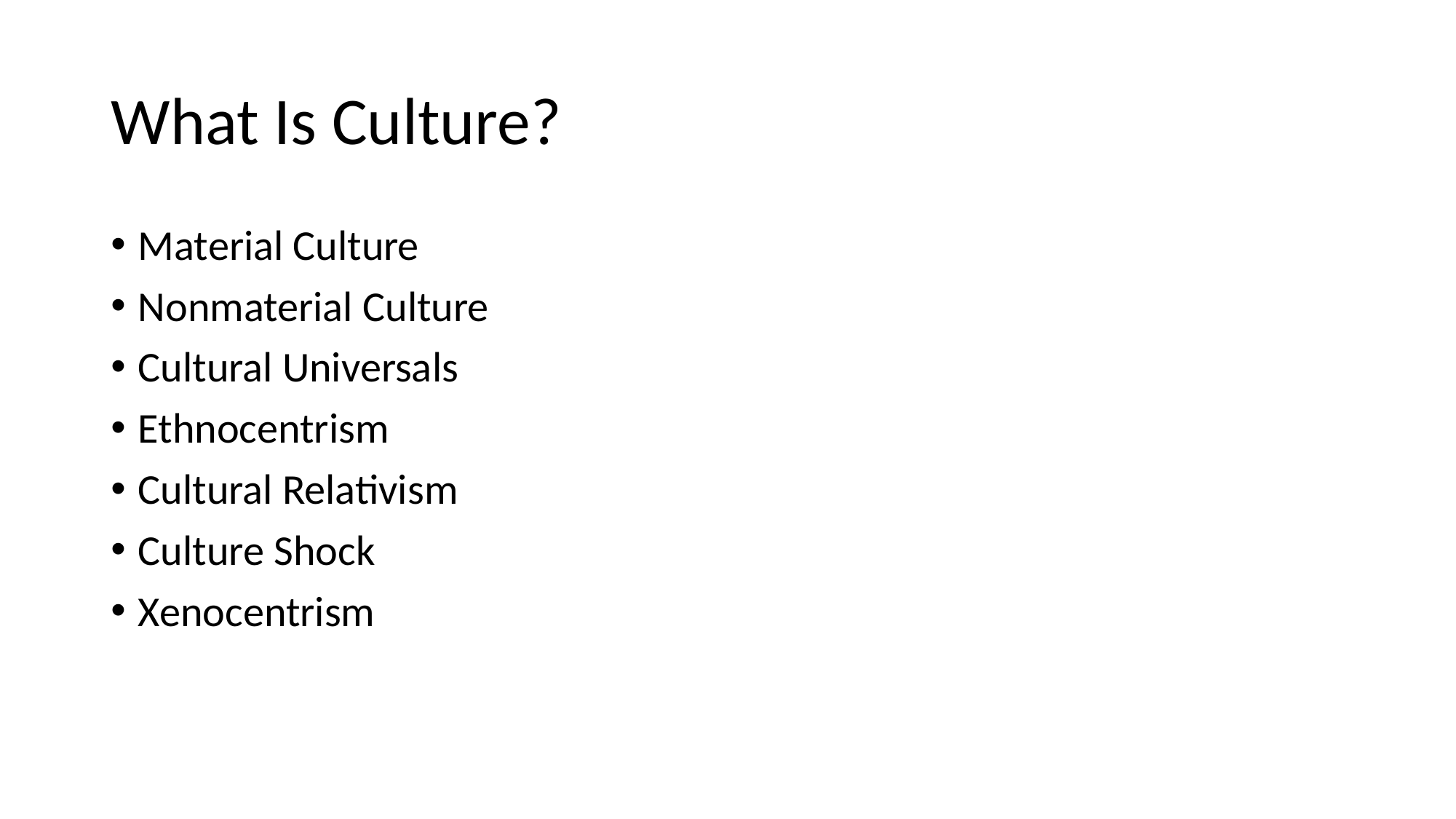

# What Is Culture?
Material Culture
Nonmaterial Culture
Cultural Universals
Ethnocentrism
Cultural Relativism
Culture Shock
Xenocentrism